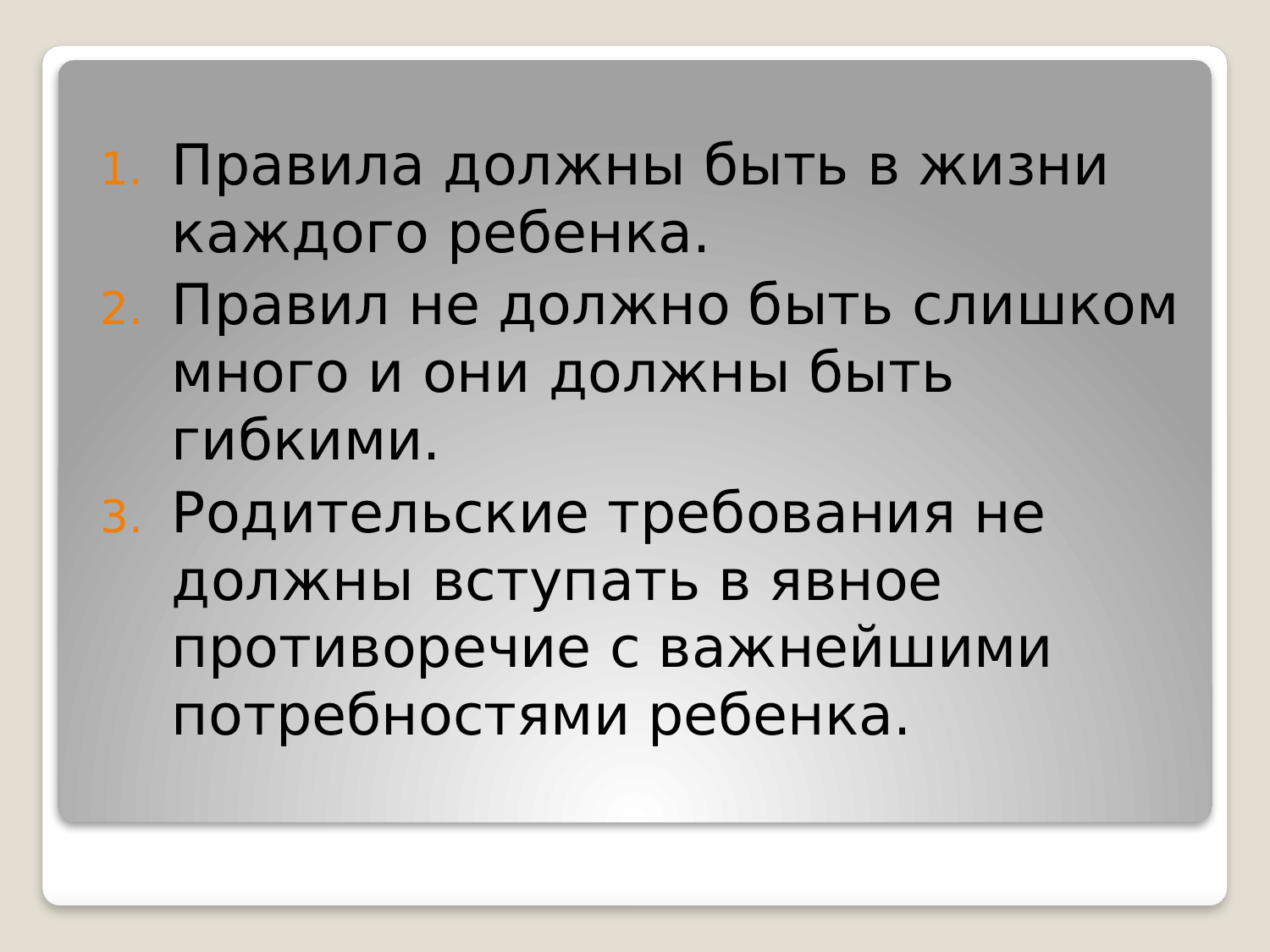

#
Правила должны быть в жизни каждого ребенка.
Правил не должно быть слишком много и они должны быть гибкими.
Родительские требования не должны вступать в явное противоречие с важнейшими потребностями ребенка.